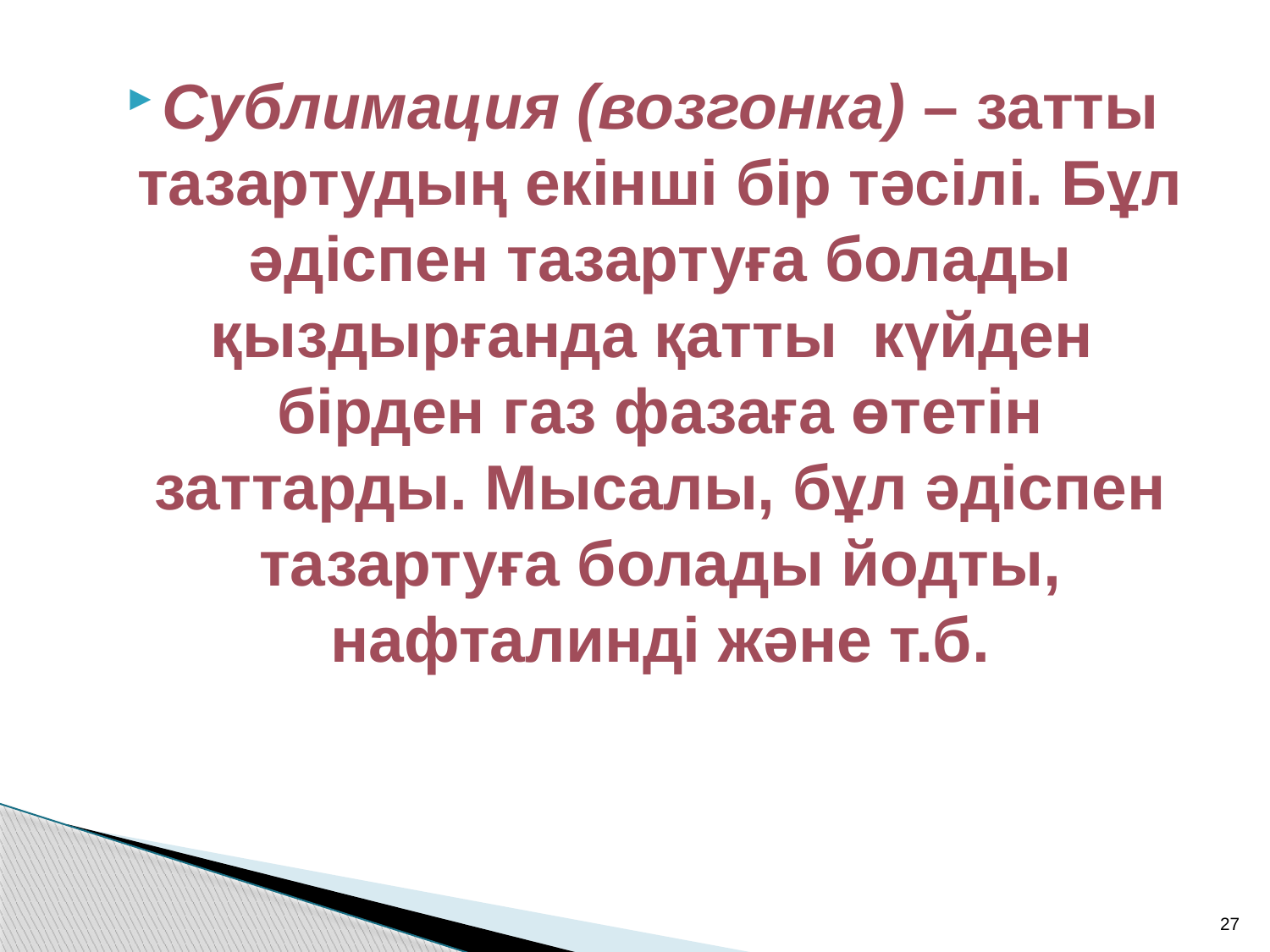

Сублимация (возгонка) – затты тазартудың екінші бір тәсілі. Бұл әдіспен тазартуға болады қыздырғанда қатты  күйден  бірден газ фазаға өтетін заттарды. Мысалы, бұл әдіспен тазартуға болады йодты, нафталинді және т.б.

27